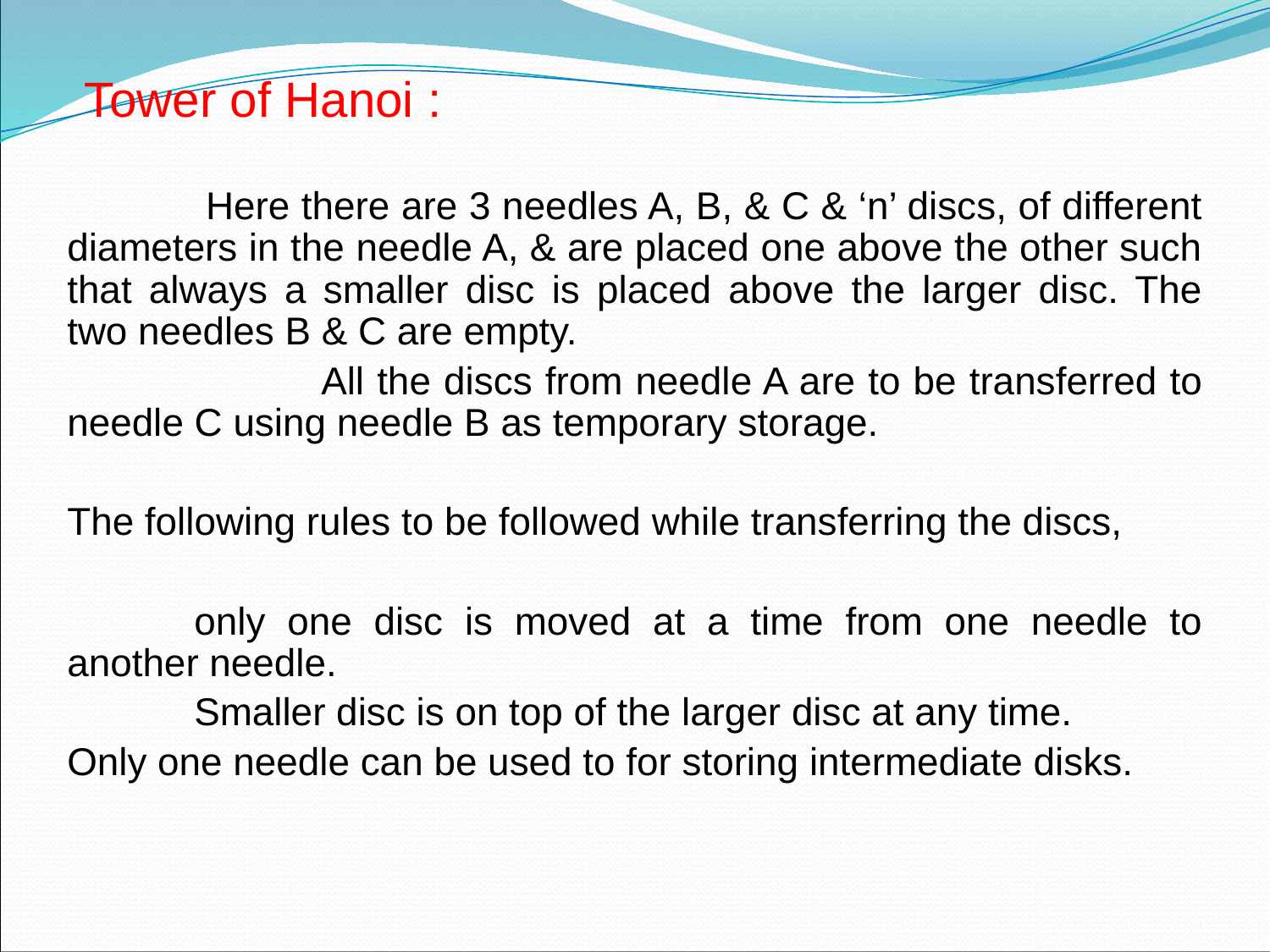

# Tower of Hanoi :
	 Here there are 3 needles A, B, & C & ‘n’ discs, of different diameters in the needle A, & are placed one above the other such that always a smaller disc is placed above the larger disc. The two needles B & C are empty.
		All the discs from needle A are to be transferred to needle C using needle B as temporary storage.

The following rules to be followed while transferring the discs,

	only one disc is moved at a time from one needle to another needle.
	Smaller disc is on top of the larger disc at any time.
Only one needle can be used to for storing intermediate disks.